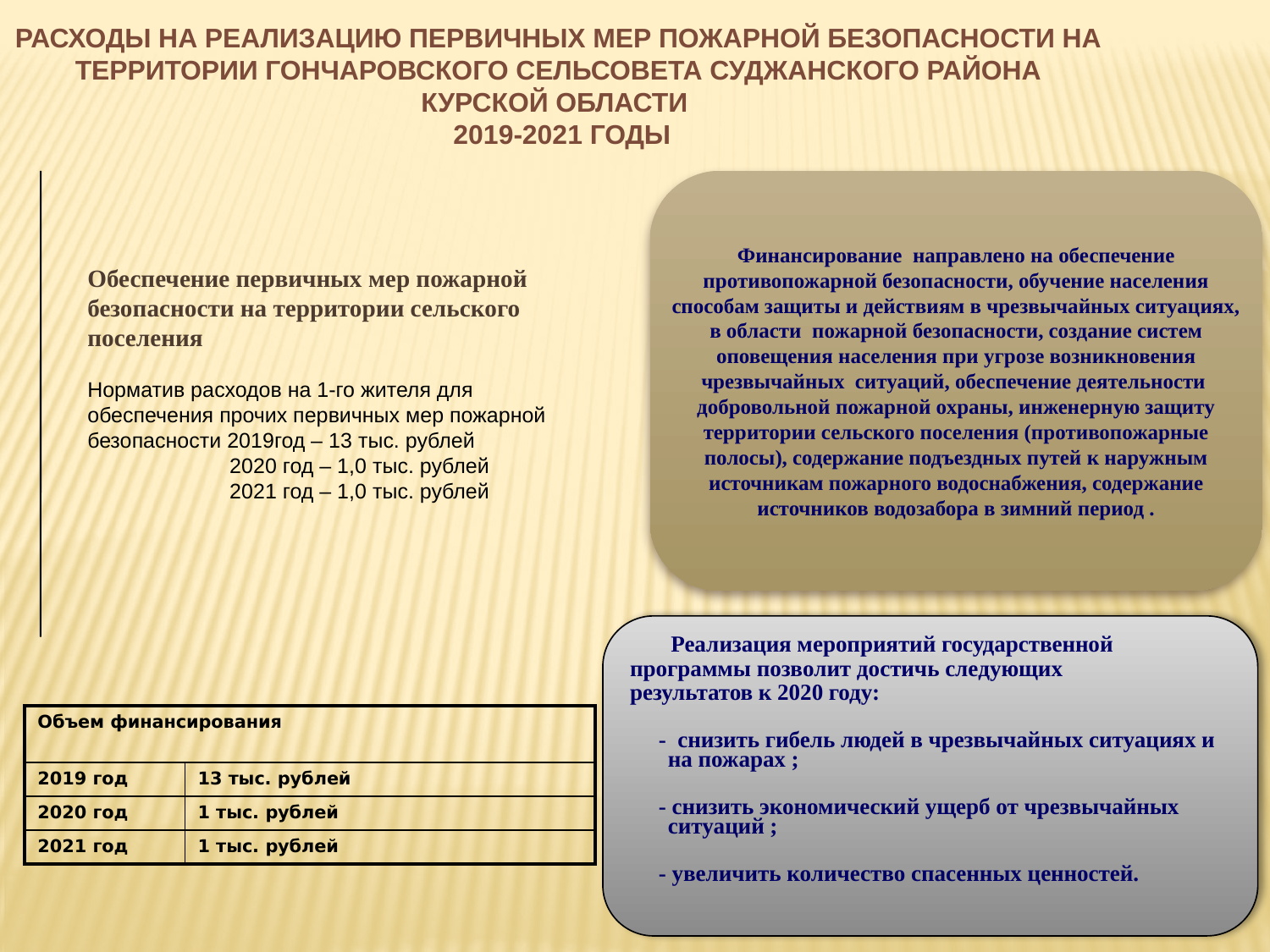

Расходы на реализацию первичных мер пожарной безопасности на территории Гончаровского сельсовета Суджанского района Курской области
 2019-2021 годы
Финансирование  направлено на обеспечение противопожарной безопасности, обучение населения способам защиты и действиям в чрезвычайных ситуациях, в области  пожарной безопасности, создание систем оповещения населения при угрозе возникновения чрезвычайных  ситуаций, обеспечение деятельности  добровольной пожарной охраны, инженерную защиту территории сельского поселения (противопожарные полосы), содержание подъездных путей к наружным источникам пожарного водоснабжения, содержание источников водозабора в зимний период .
Обеспечение первичных мер пожарной безопасности на территории сельского поселения

Норматив расходов на 1-го жителя для обеспечения прочих первичных мер пожарной безопасности 2019год – 13 тыс. рублей
                        2020 год – 1,0 тыс. рублей
                        2021 год – 1,0 тыс. рублей

      Реализация мероприятий государственной
программы позволит достичь следующих
результатов к 2020 году:

     -  снизить гибель людей в чрезвычайных ситуациях и на пожарах ;

     - снизить экономический ущерб от чрезвычайных ситуаций ;

     - увеличить количество спасенных ценностей.

| Объем финансирования |  |
| --- | --- |
| 2019 год | 13 тыс. рублей |
| 2020 год | 1 тыс. рублей |
| 2021 год | 1 тыс. рублей |